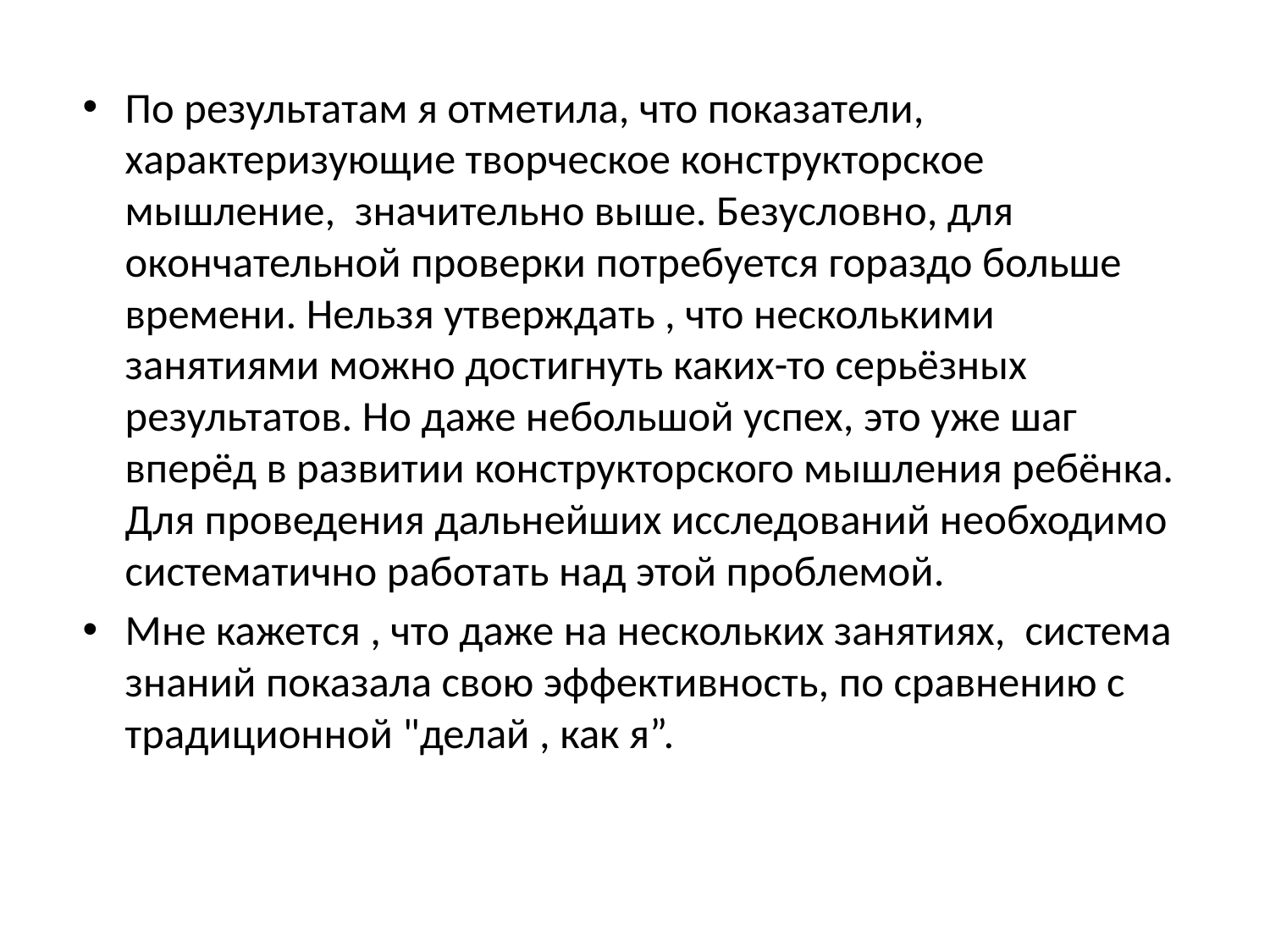

По результатам я отметила, что показатели,  характеризующие творческое конструкторское мышление,  значительно выше. Безусловно, для окончательной проверки потребуется гораздо больше времени. Нельзя утверждать , что несколькими занятиями можно достигнуть каких-то серьёзных результатов. Но даже небольшой успех, это уже шаг вперёд в развитии конструкторского мышления ребёнка. Для проведения дальнейших исследований необходимо систематично работать над этой проблемой.
Мне кажется , что даже на нескольких занятиях,  система знаний показала свою эффективность, по сравнению с традиционной "делай , как я”.